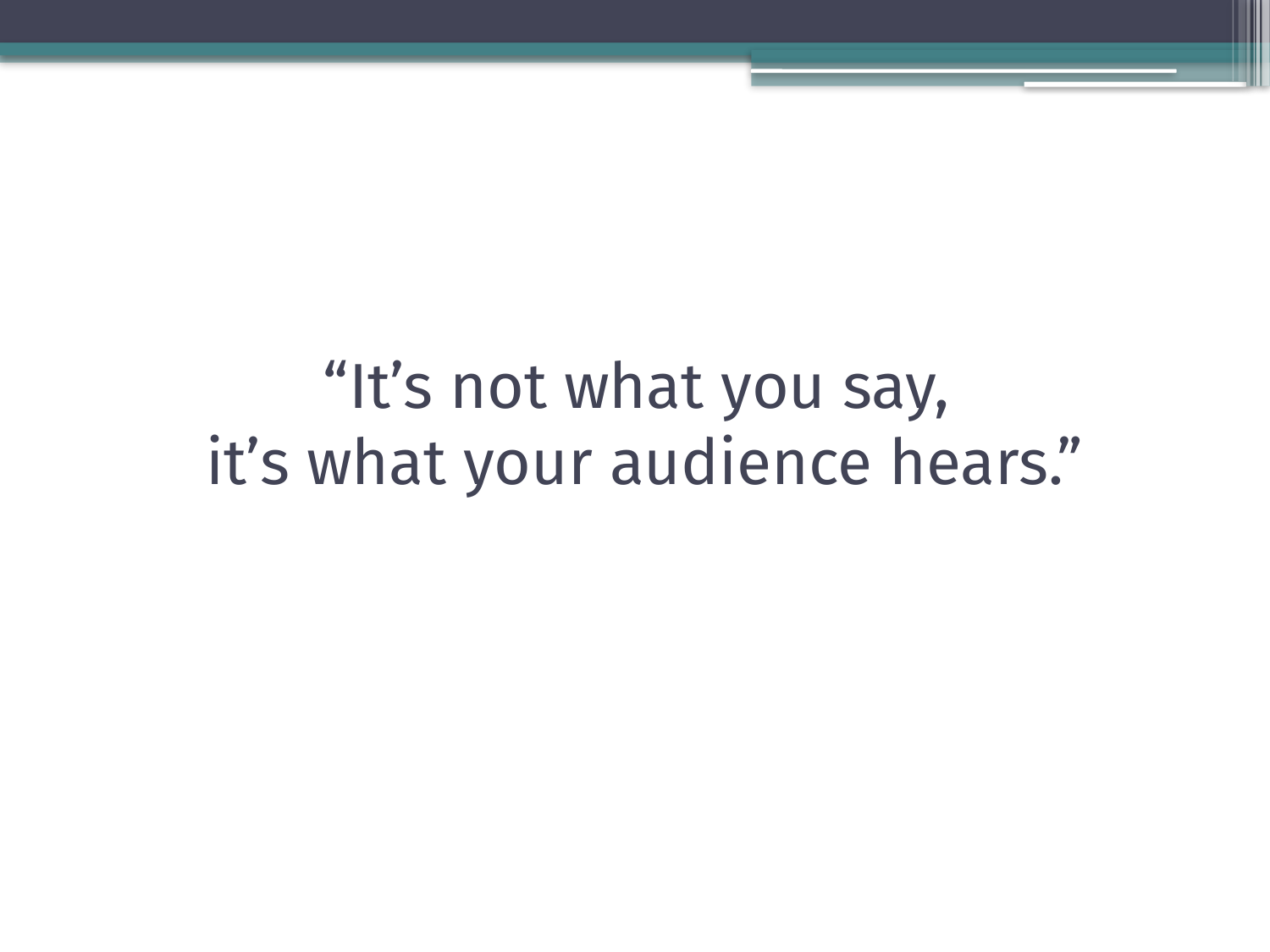

“It’s not what you say,
it’s what your audience hears.”